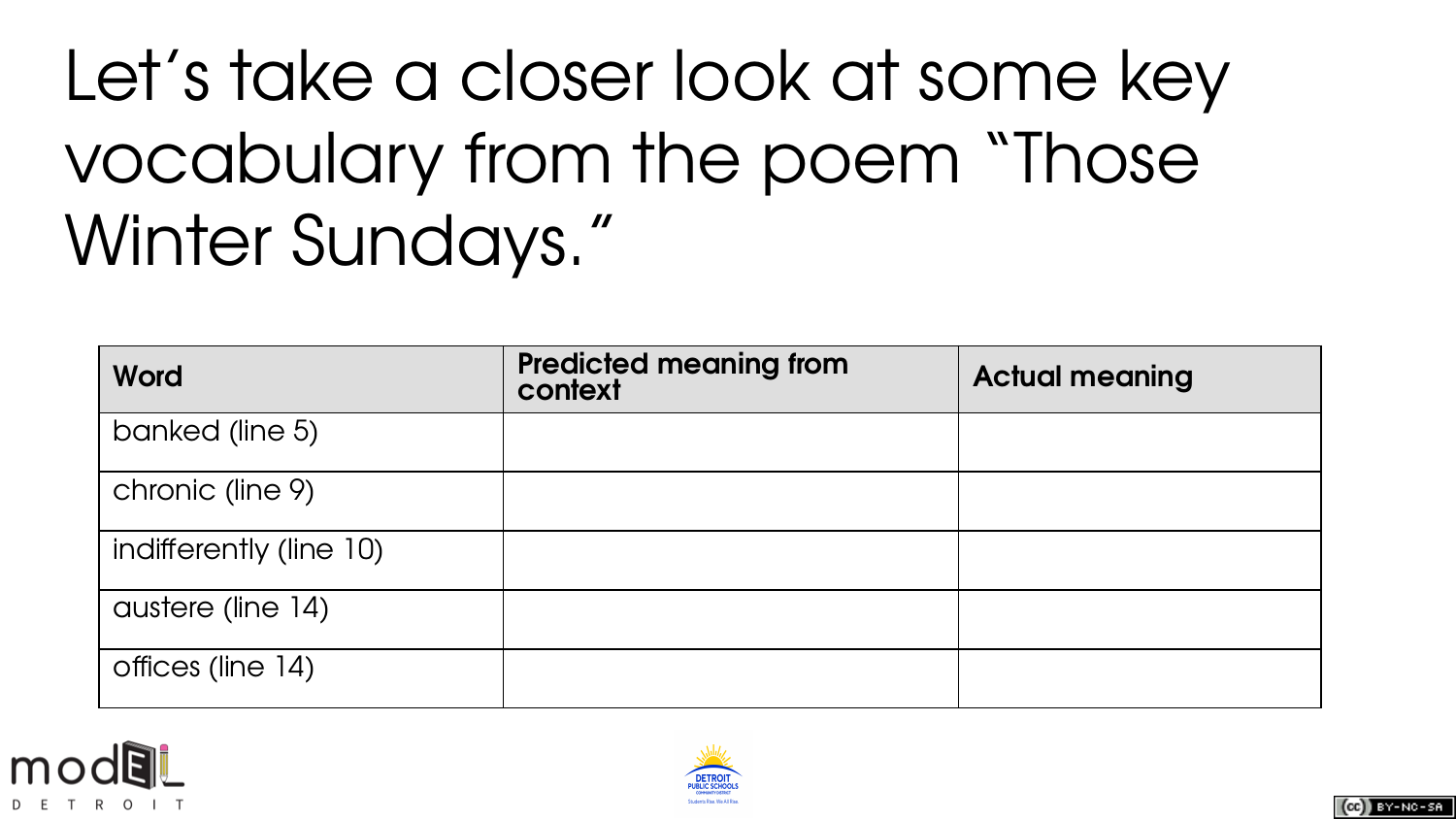

# Let’s take a closer look at some key vocabulary from the poem “Those Winter Sundays.”
| Word | Predicted meaning from context | Actual meaning |
| --- | --- | --- |
| banked (line 5) |  |  |
| chronic (line 9) |  |  |
| indifferently (line 10) |  |  |
| austere (line 14) |  |  |
| offices (line 14) |  |  |